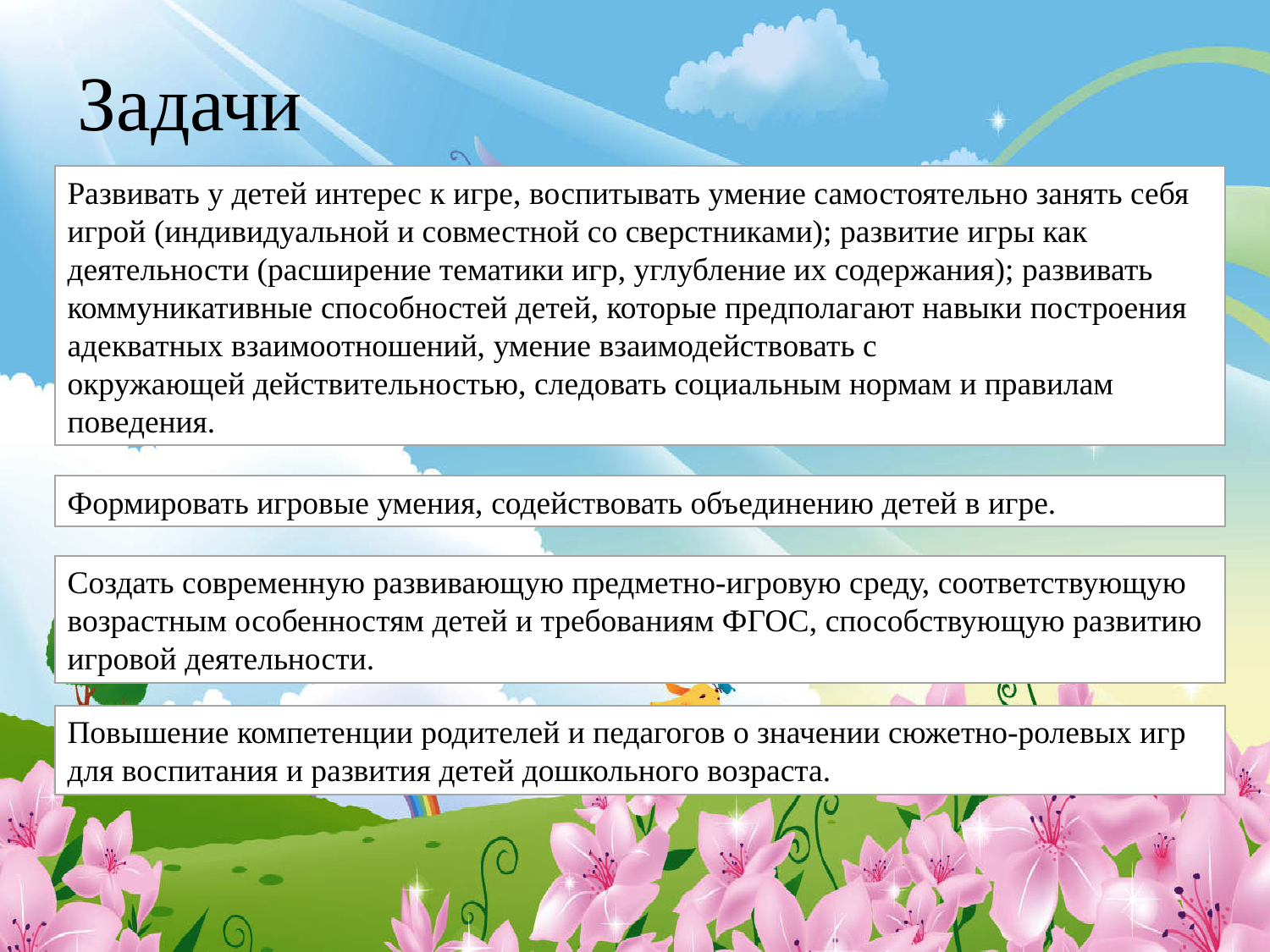

# Задачи
Развивать у детей интерес к игре, воспитывать умение самостоятельно занять себя игрой (индивидуальной и совместной со сверстниками); развитие игры как деятельности (расширение тематики игр, углубление их содержания); развивать коммуникативные способностей детей, которые предполагают навыки построения адекватных взаимоотношений, умение взаимодействовать с окружающей действительностью, следовать социальным нормам и правилам поведения.
Формировать игровые умения, содействовать объединению детей в игре.
Создать современную развивающую предметно-игровую среду, соответствующую возрастным особенностям детей и требованиям ФГОС, способствующую развитию игровой деятельности.
Повышение компетенции родителей и педагогов о значении сюжетно-ролевых игр для воспитания и развития детей дошкольного возраста.